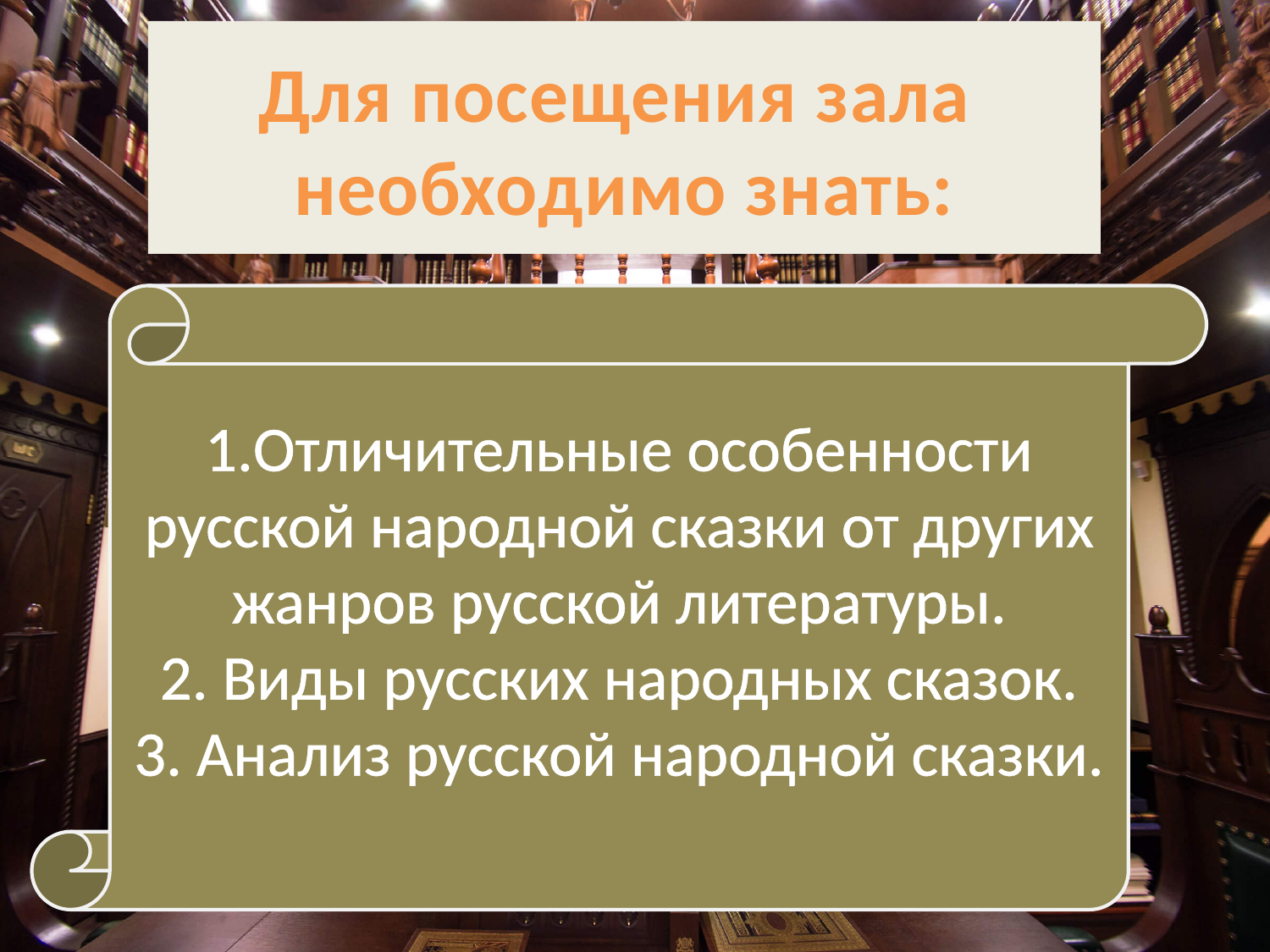

# Для посещения зала  необходимо знать:
Отличительные особенности русской народной сказки от других жанров русской литературы.
2. Виды русских народных сказок.
3. Анализ русской народной сказки.